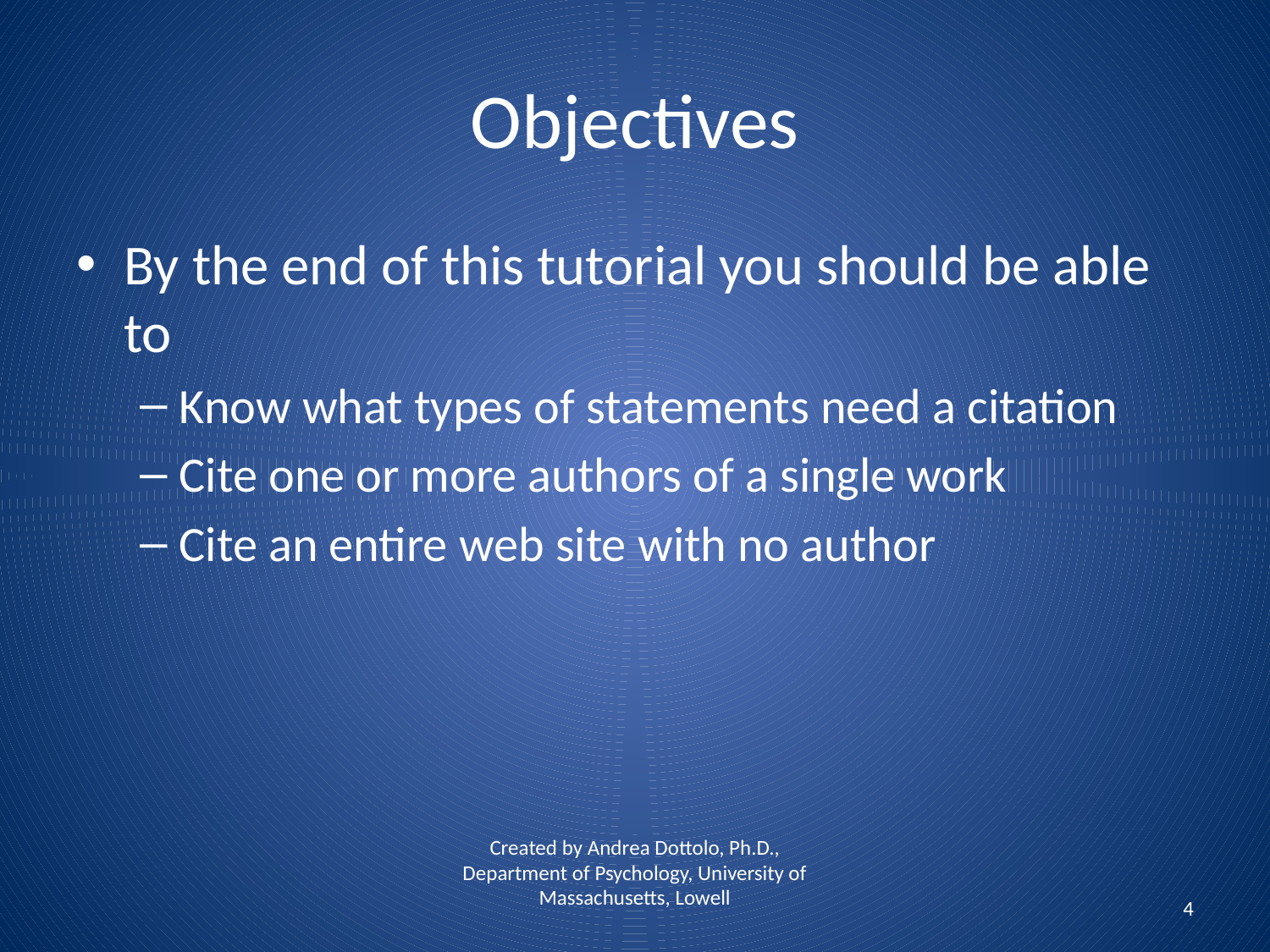

# Objectives
By the end of this tutorial you should be able to
Know what types of statements need a citation
Cite one or more authors of a single work
Cite an entire web site with no author
Created by Andrea Dottolo, Ph.D., Department of Psychology, University of Massachusetts, Lowell
4